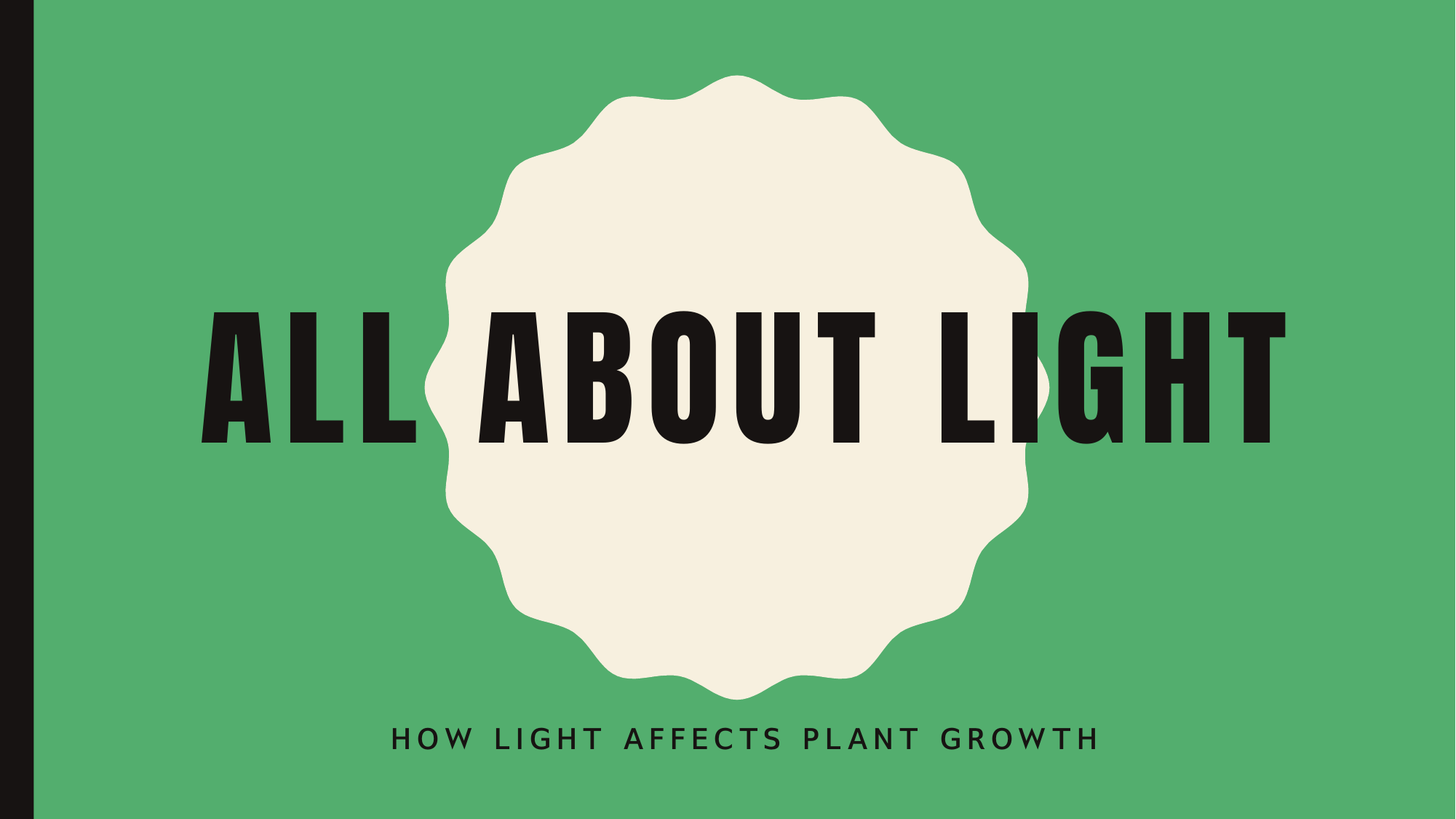

# All about light
How light affects plant growth